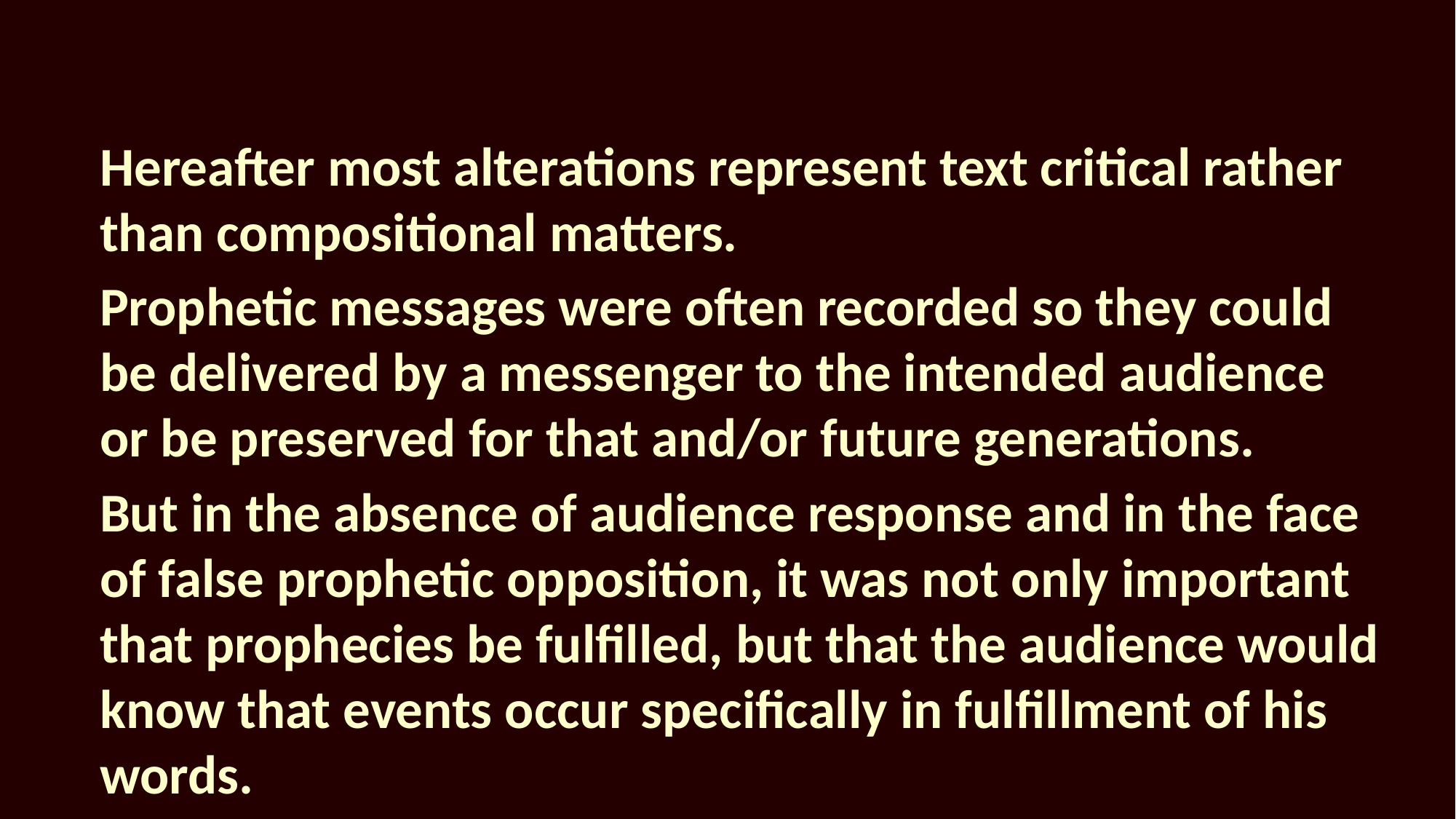

Hereafter most alterations represent text critical rather than compositional matters.
Prophetic messages were often recorded so they could be delivered by a messenger to the intended audience or be preserved for that and/or future generations.
But in the absence of audience response and in the face of false prophetic opposition, it was not only important that prophecies be fulfilled, but that the audience would know that events occur specifically in fulfillment of his words.